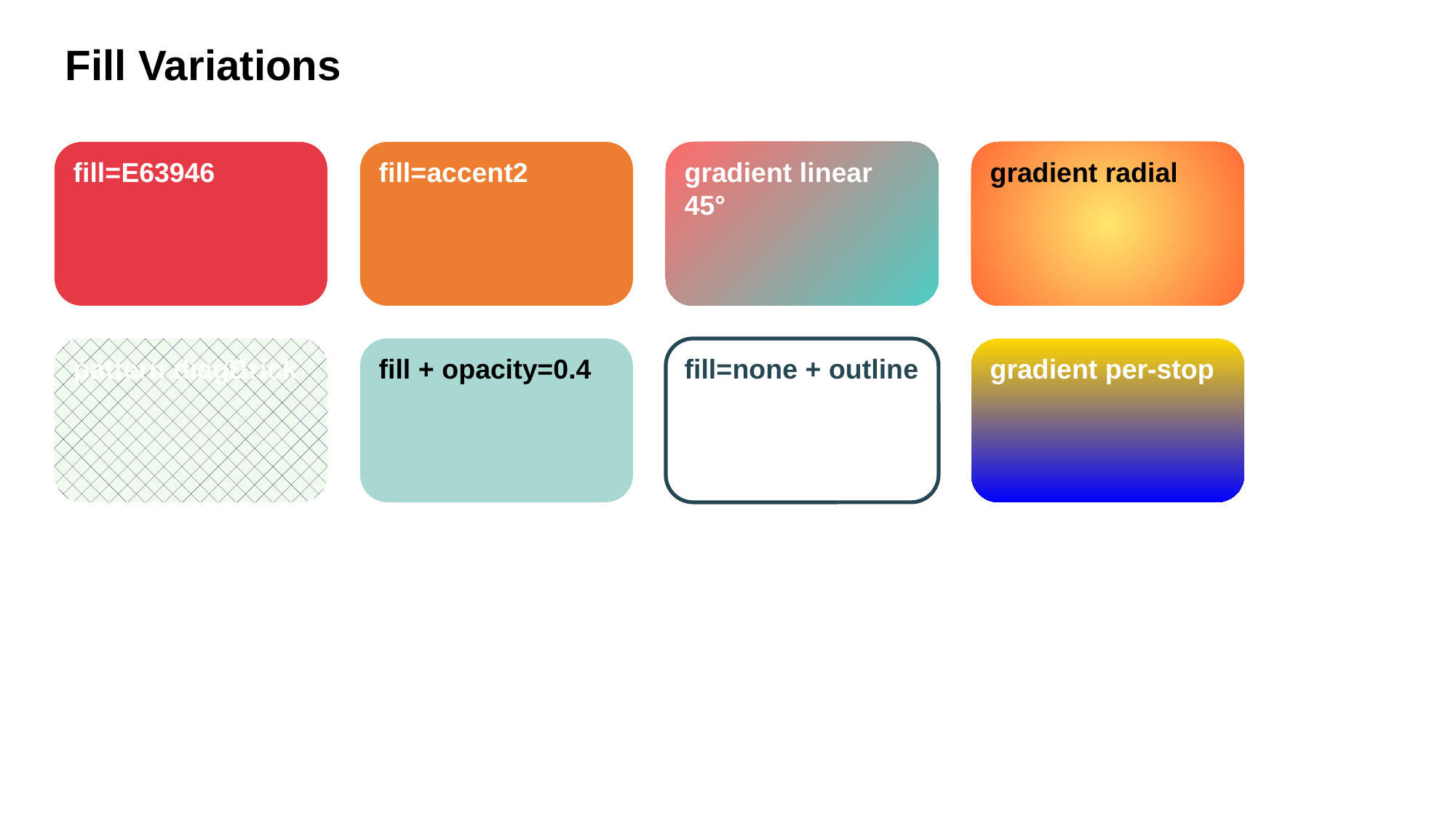

Fill Variations
fill=E63946
fill=accent2
gradient linear 45°
gradient radial
pattern diagBrick
fill + opacity=0.4
fill=none + outline
gradient per-stop